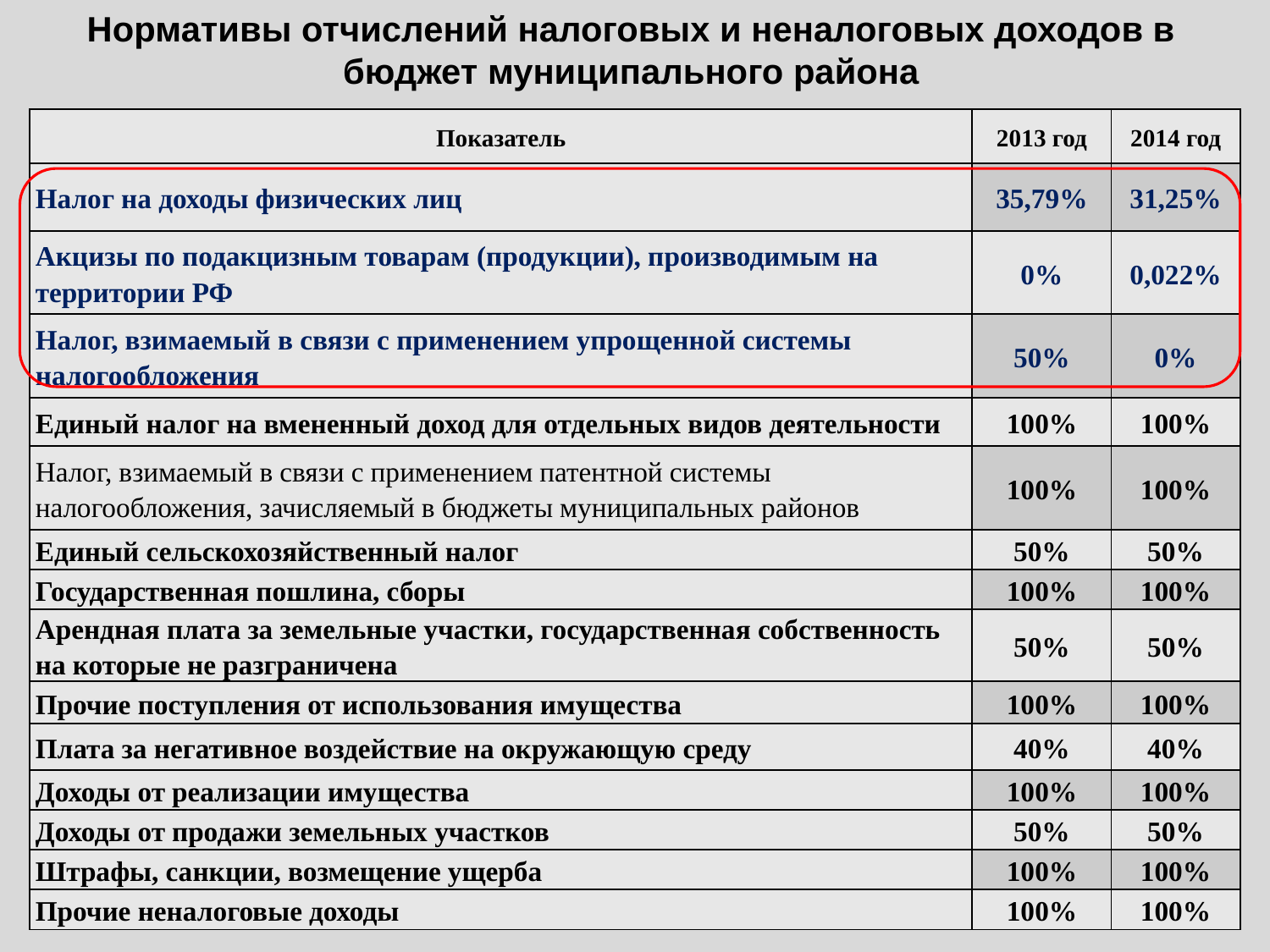

# Нормативы отчислений налоговых и неналоговых доходов в бюджет муниципального района
| Показатель | 2013 год | 2014 год |
| --- | --- | --- |
| Налог на доходы физических лиц | 35,79% | 31,25% |
| Акцизы по подакцизным товарам (продукции), производимым на территории РФ | 0% | 0,022% |
| Налог, взимаемый в связи с применением упрощенной системы налогообложения | 50% | 0% |
| Единый налог на вмененный доход для отдельных видов деятельности | 100% | 100% |
| Налог, взимаемый в связи с применением патентной системы налогообложения, зачисляемый в бюджеты муниципальных районов | 100% | 100% |
| Единый сельскохозяйственный налог | 50% | 50% |
| Государственная пошлина, сборы | 100% | 100% |
| Арендная плата за земельные участки, государственная собственность на которые не разграничена | 50% | 50% |
| Прочие поступления от использования имущества | 100% | 100% |
| Плата за негативное воздействие на окружающую среду | 40% | 40% |
| Доходы от реализации имущества | 100% | 100% |
| Доходы от продажи земельных участков | 50% | 50% |
| Штрафы, санкции, возмещение ущерба | 100% | 100% |
| Прочие неналоговые доходы | 100% | 100% |